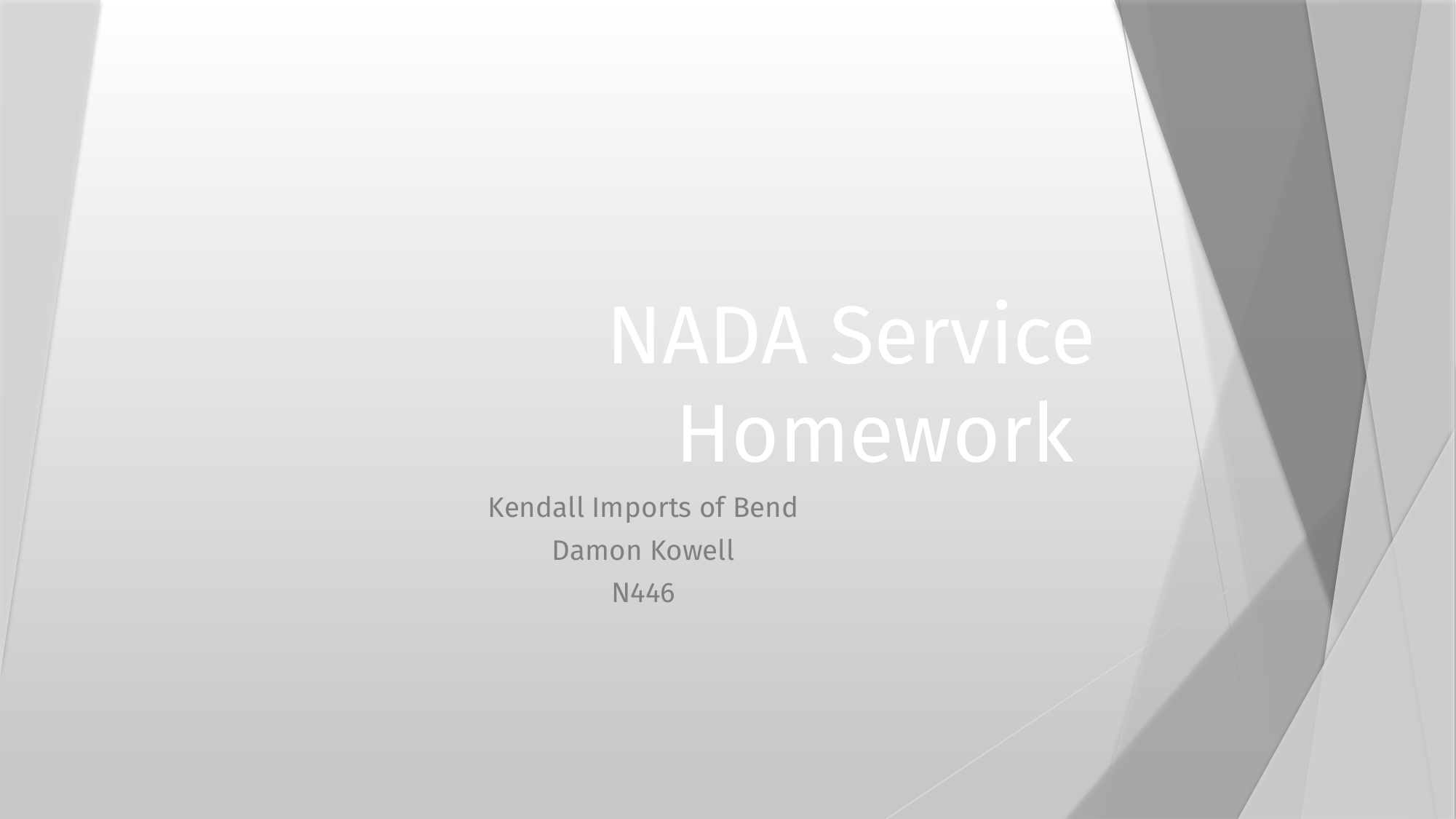

# NADA Service Homework
Kendall Imports of Bend
Damon Kowell
N446